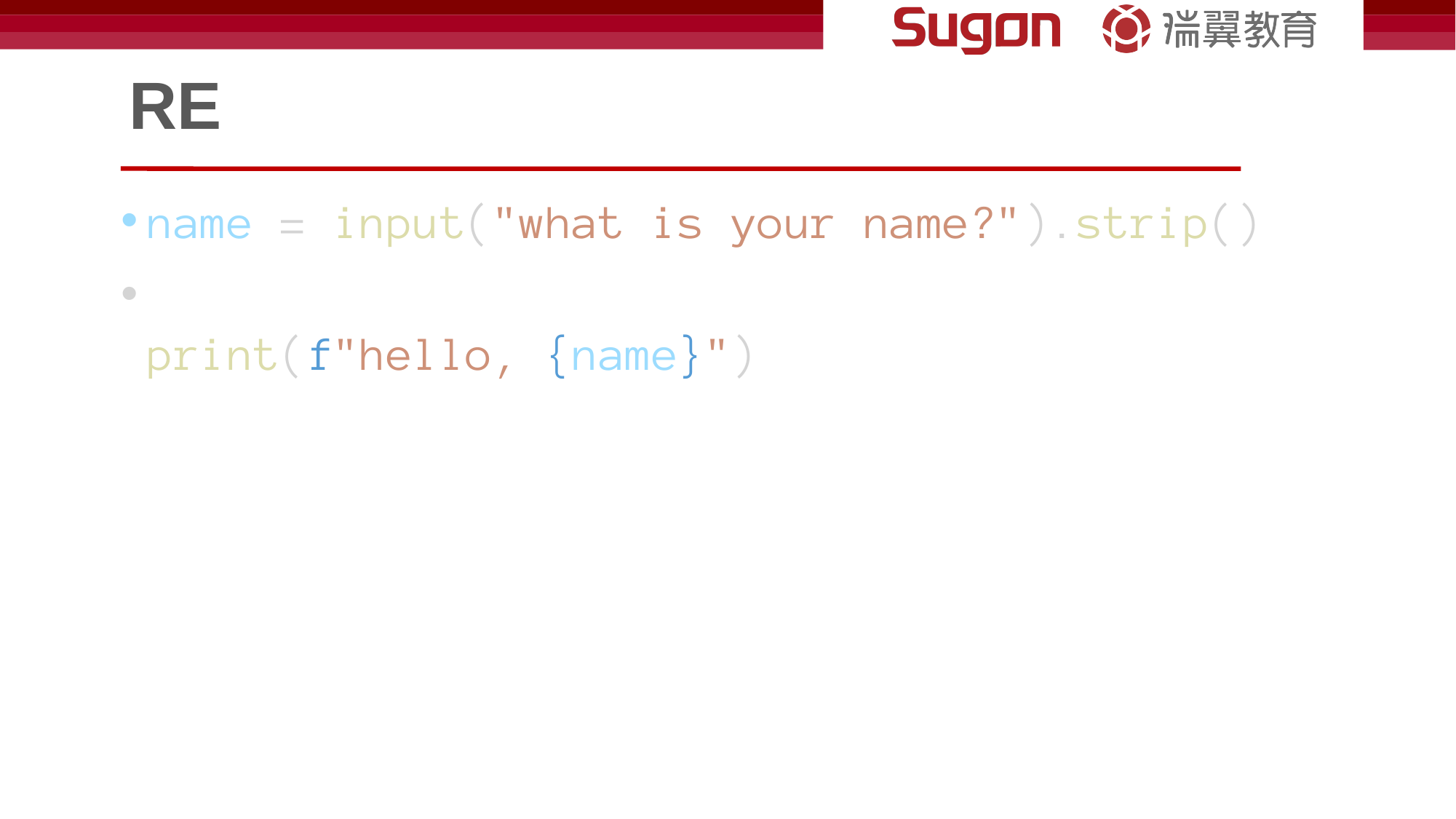

# RE
name = input("what is your name?").strip()
print(f"hello, {name}")